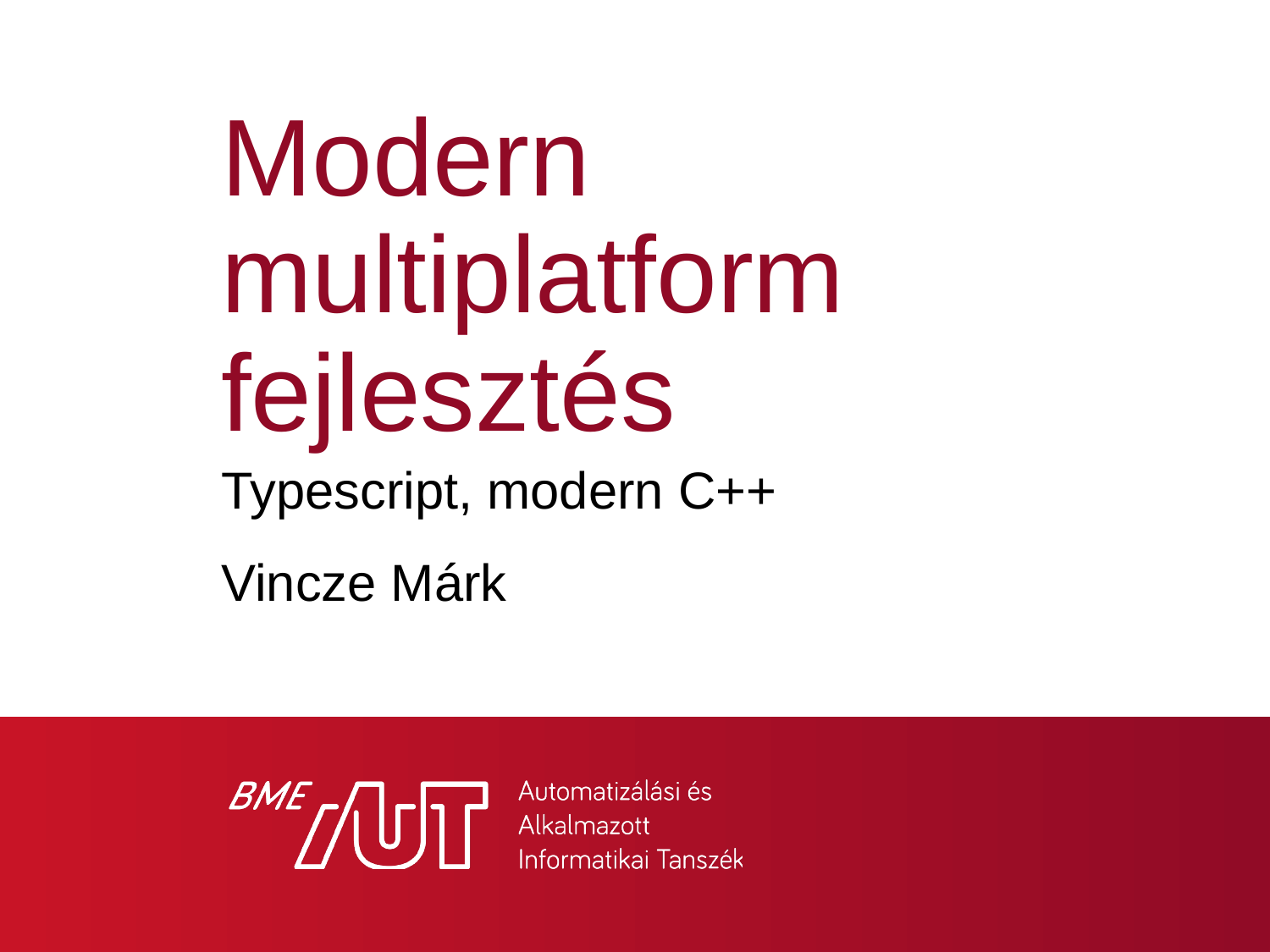

# Modern multiplatform fejlesztés
Typescript, modern C++
Vincze Márk